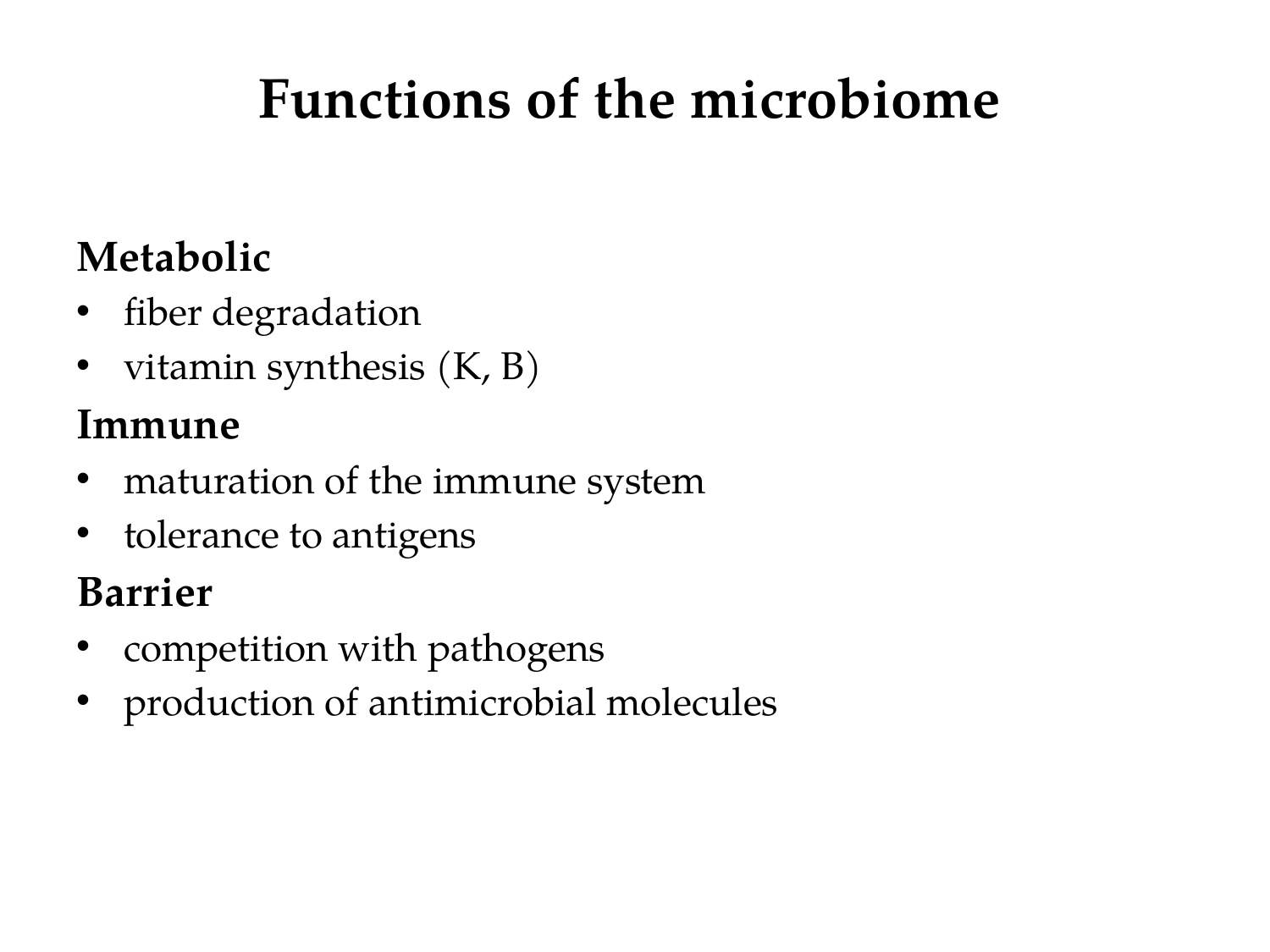

# Functions of the microbiome
Metabolic
fiber degradation
vitamin synthesis (K, B)
Immune
maturation of the immune system
tolerance to antigens
Barrier
competition with pathogens
production of antimicrobial molecules